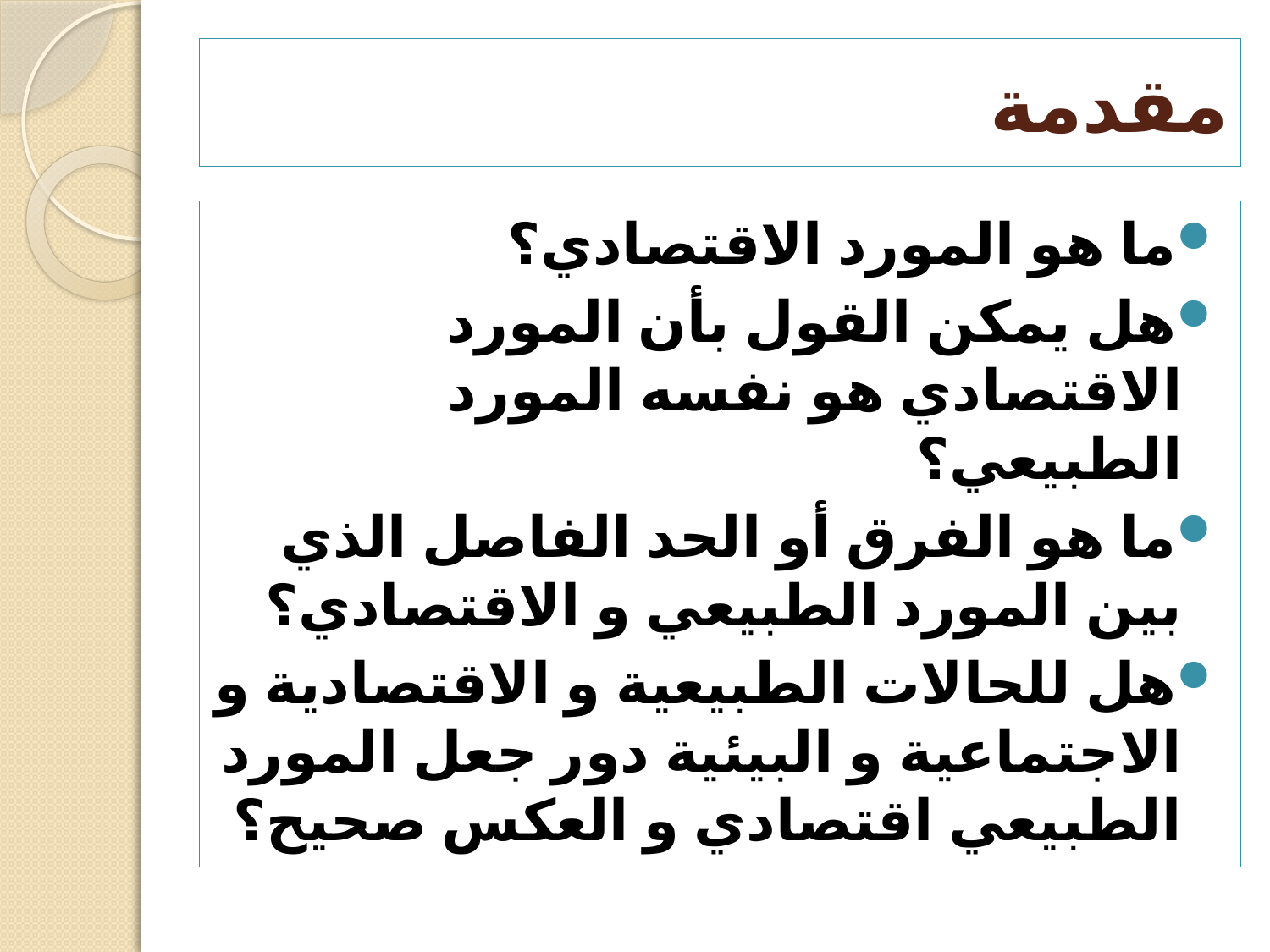

# مقدمة
ما هو المورد الاقتصادي؟
هل يمكن القول بأن المورد الاقتصادي هو نفسه المورد الطبيعي؟
ما هو الفرق أو الحد الفاصل الذي بين المورد الطبيعي و الاقتصادي؟
هل للحالات الطبيعية و الاقتصادية و الاجتماعية و البيئية دور جعل المورد الطبيعي اقتصادي و العكس صحيح؟